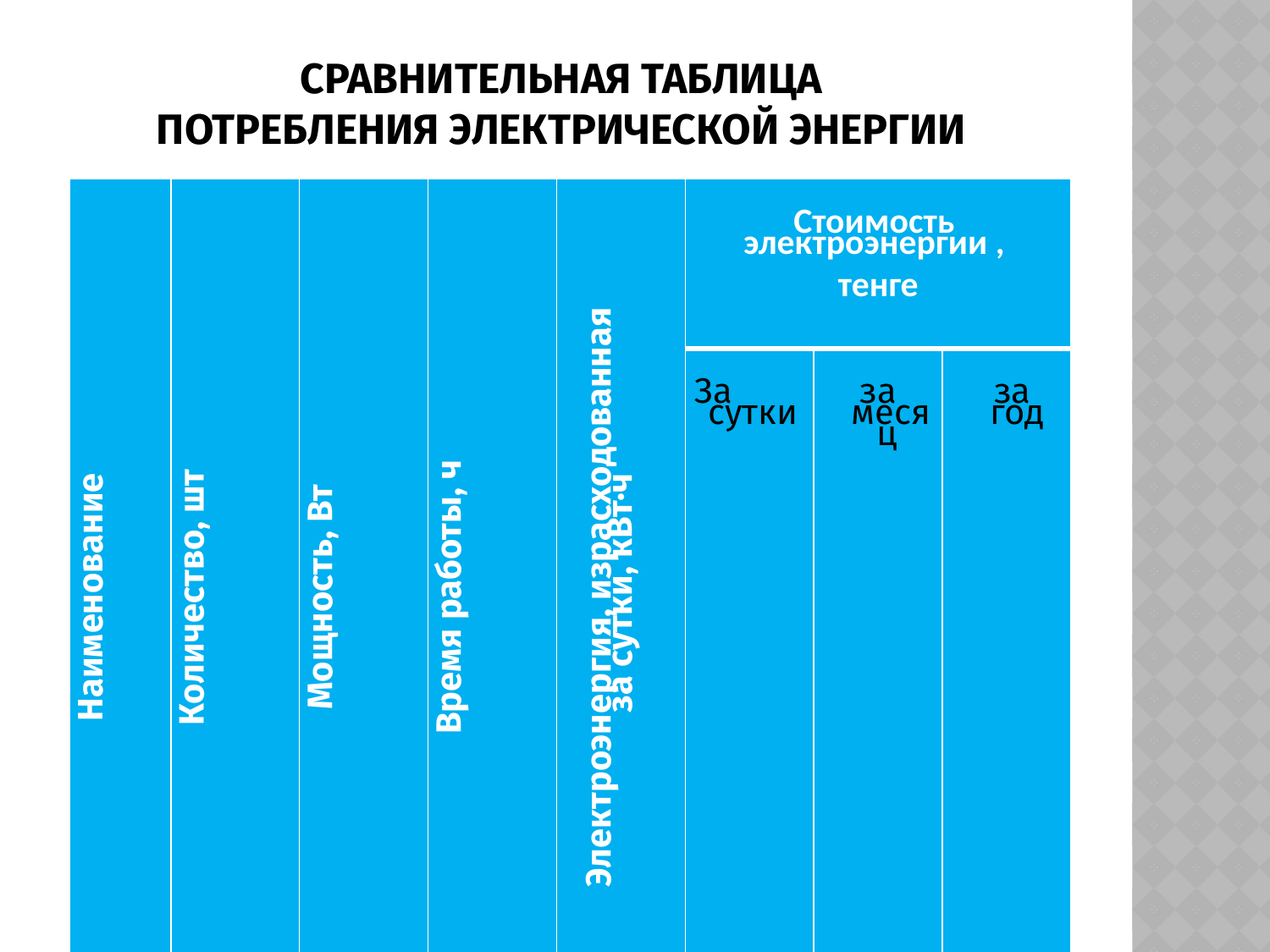

# Сравнительная таблица потребления электрической энергии
| Наименование | Количество, шт | Мощность, Вт | Время работы, ч | Электроэнергия, израсходованная за сутки, кВт·ч | Стоимость электроэнергии , тенге |  |  |
| --- | --- | --- | --- | --- | --- | --- | --- |
|  |  |  |  |  | За сутки | за месяц | за год |
| Лампы накаливания | 6 | 60 | 8 | 0,048 | 0,5 | 15 | 5475 |
| Люминесцентные лампы | 4 | 12 | 8 | 0,0384 | 0,4 | 12 | 4380 |